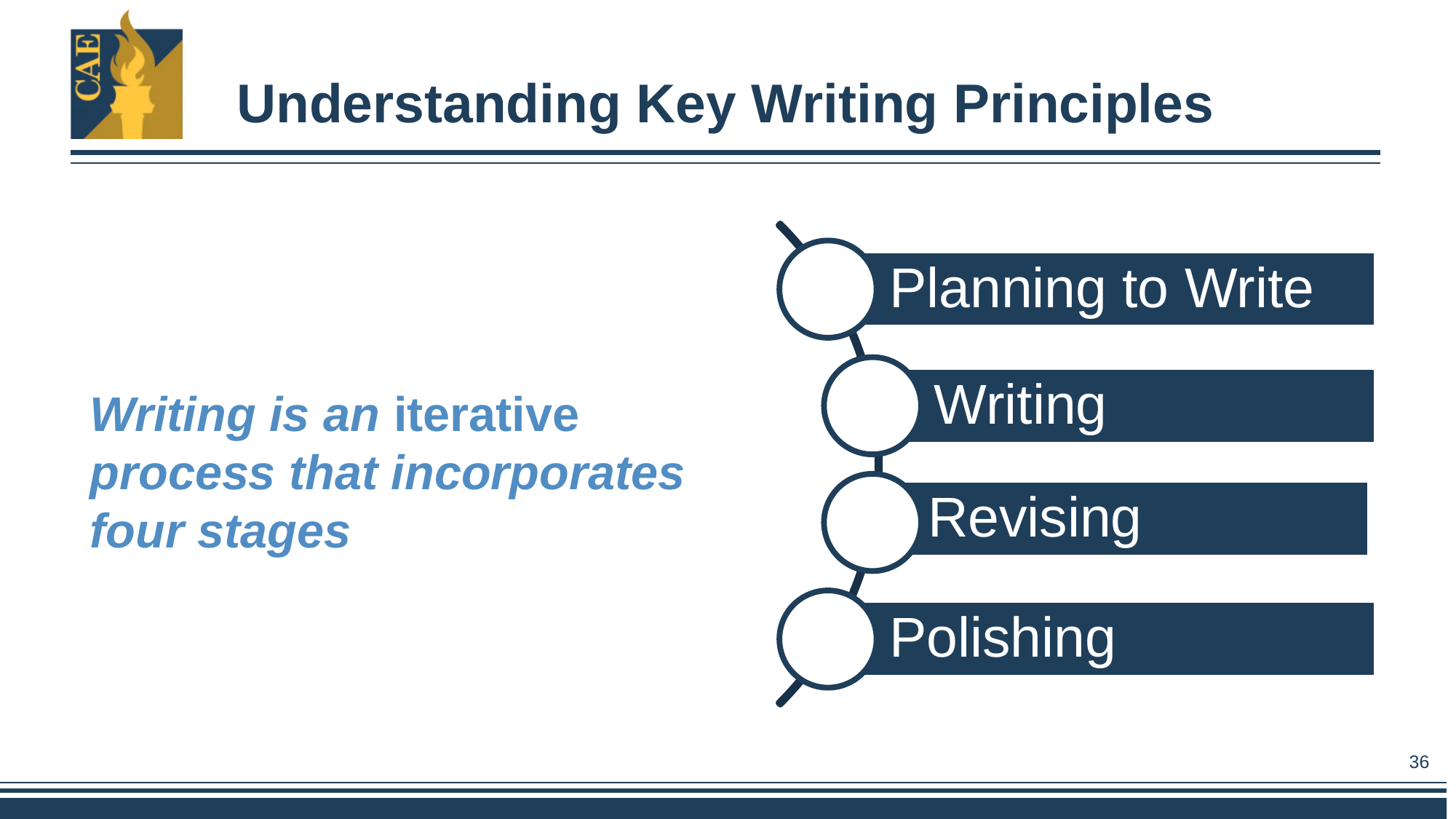

# Understanding Key Writing Principles
Planning to Write
Writing
Revising
Polishing
Writing is an iterative process that incorporates four stages
36